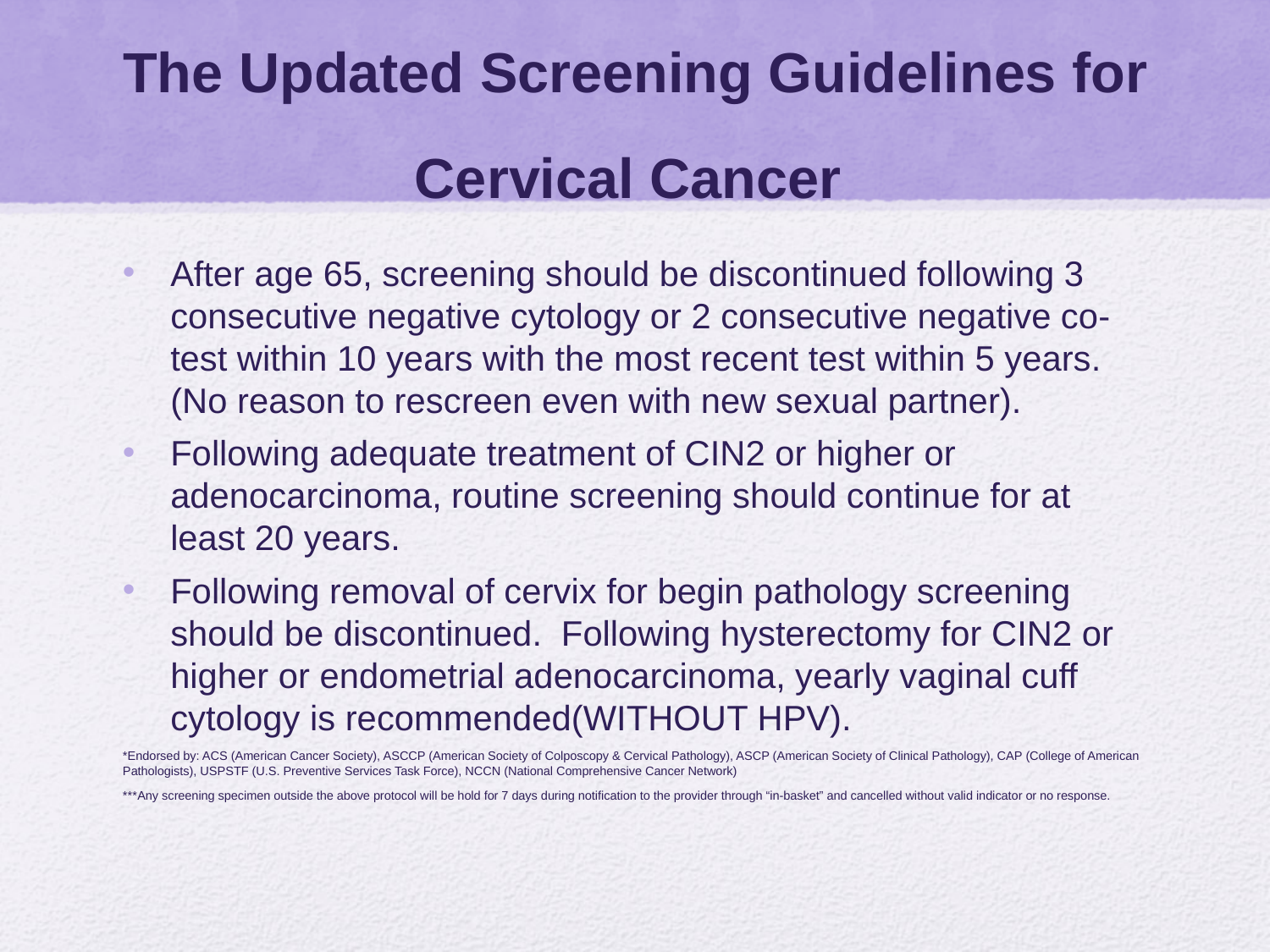

# The Updated Screening Guidelines for Cervical Cancer
After age 65, screening should be discontinued following 3 consecutive negative cytology or 2 consecutive negative co-test within 10 years with the most recent test within 5 years.   (No reason to rescreen even with new sexual partner).
Following adequate treatment of CIN2 or higher or adenocarcinoma, routine screening should continue for at least 20 years.
Following removal of cervix for begin pathology screening should be discontinued.  Following hysterectomy for CIN2 or higher or endometrial adenocarcinoma, yearly vaginal cuff cytology is recommended(WITHOUT HPV).
*Endorsed by: ACS (American Cancer Society), ASCCP (American Society of Colposcopy & Cervical Pathology), ASCP (American Society of Clinical Pathology), CAP (College of American Pathologists), USPSTF (U.S. Preventive Services Task Force), NCCN (National Comprehensive Cancer Network)
***Any screening specimen outside the above protocol will be hold for 7 days during notification to the provider through “in-basket” and cancelled without valid indicator or no response.